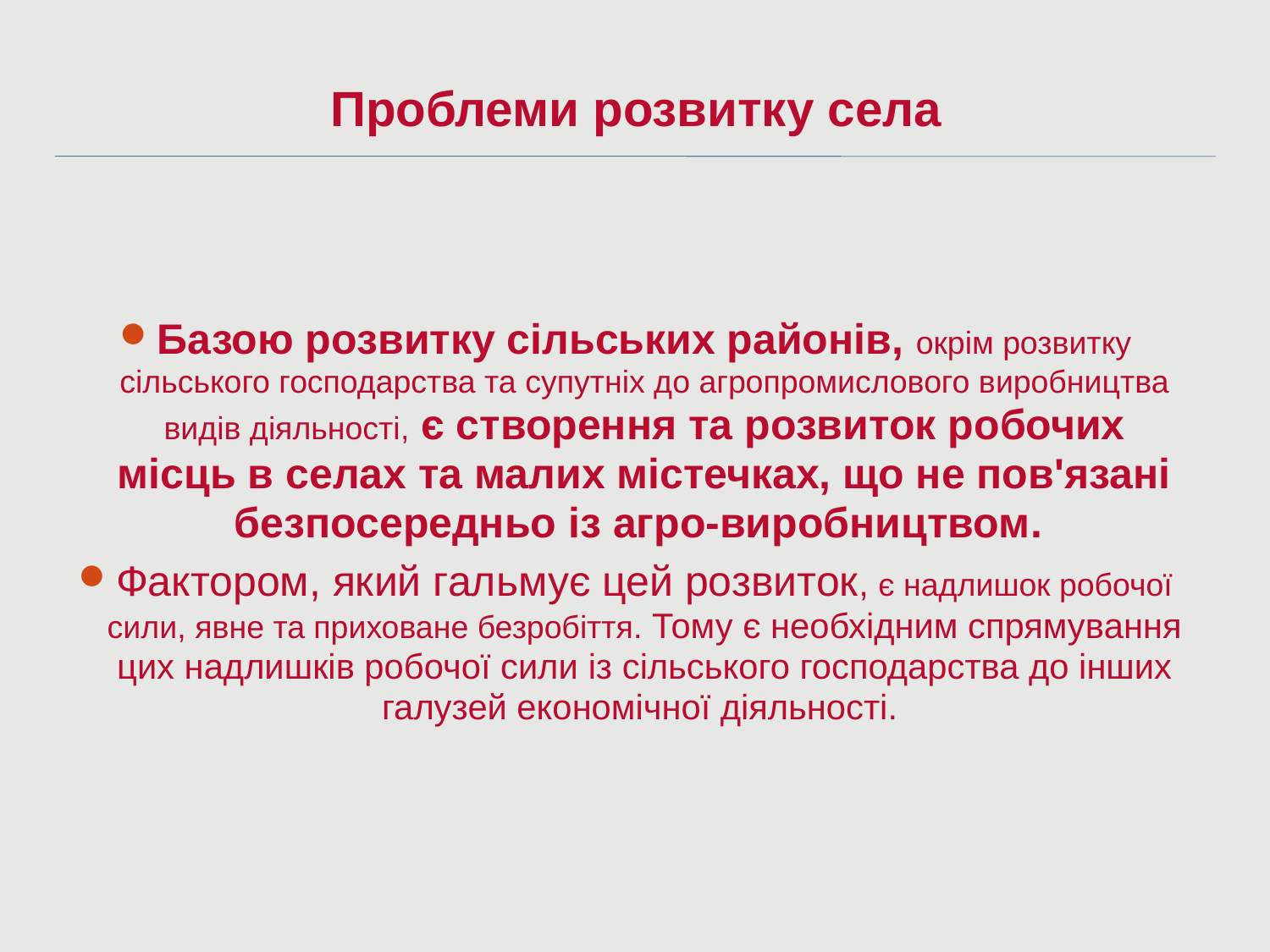

Проблеми розвитку села

Базою розвитку сільських районів, окрім розвитку сільського господарства та супутніх до агропромислового виробництва видів діяльності, є створення та розвиток робочих місць в селах та малих містечках, що не пов'язані безпосередньо із агро-виробництвом.
Фактором, який гальмує цей розвиток, є надлишок робочої сили, явне та приховане безробіття. Тому є необхідним спрямування цих надлишків робочої сили із сільського господарства до інших галузей економічної діяльності.